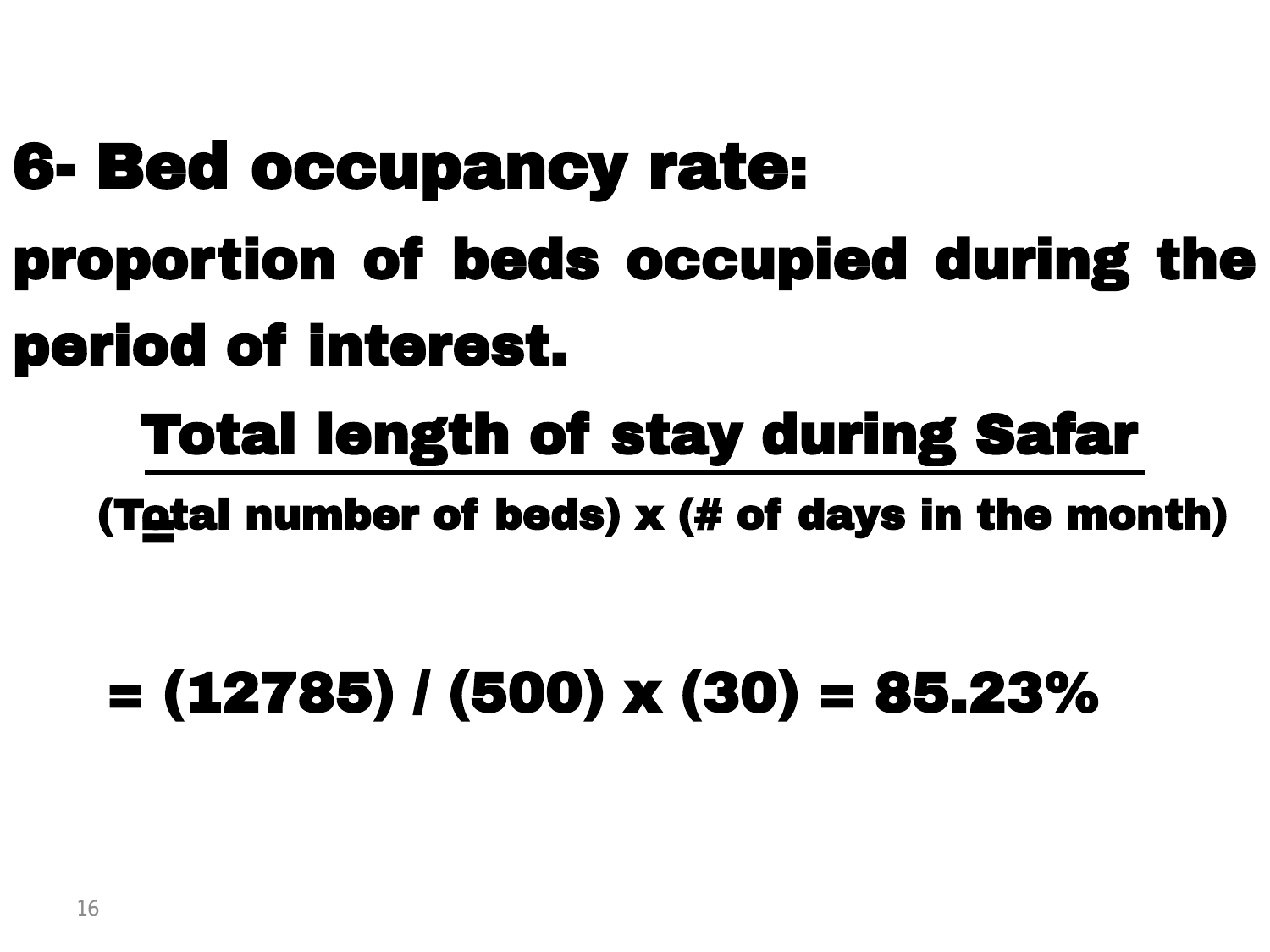

6- Bed occupancy rate:
proportion of beds occupied during the period of interest.

	=

     = (12785) / (500) x (30) = 85.23%
Total length of stay during Safar
(Total number of beds) x (# of days in the month)
16